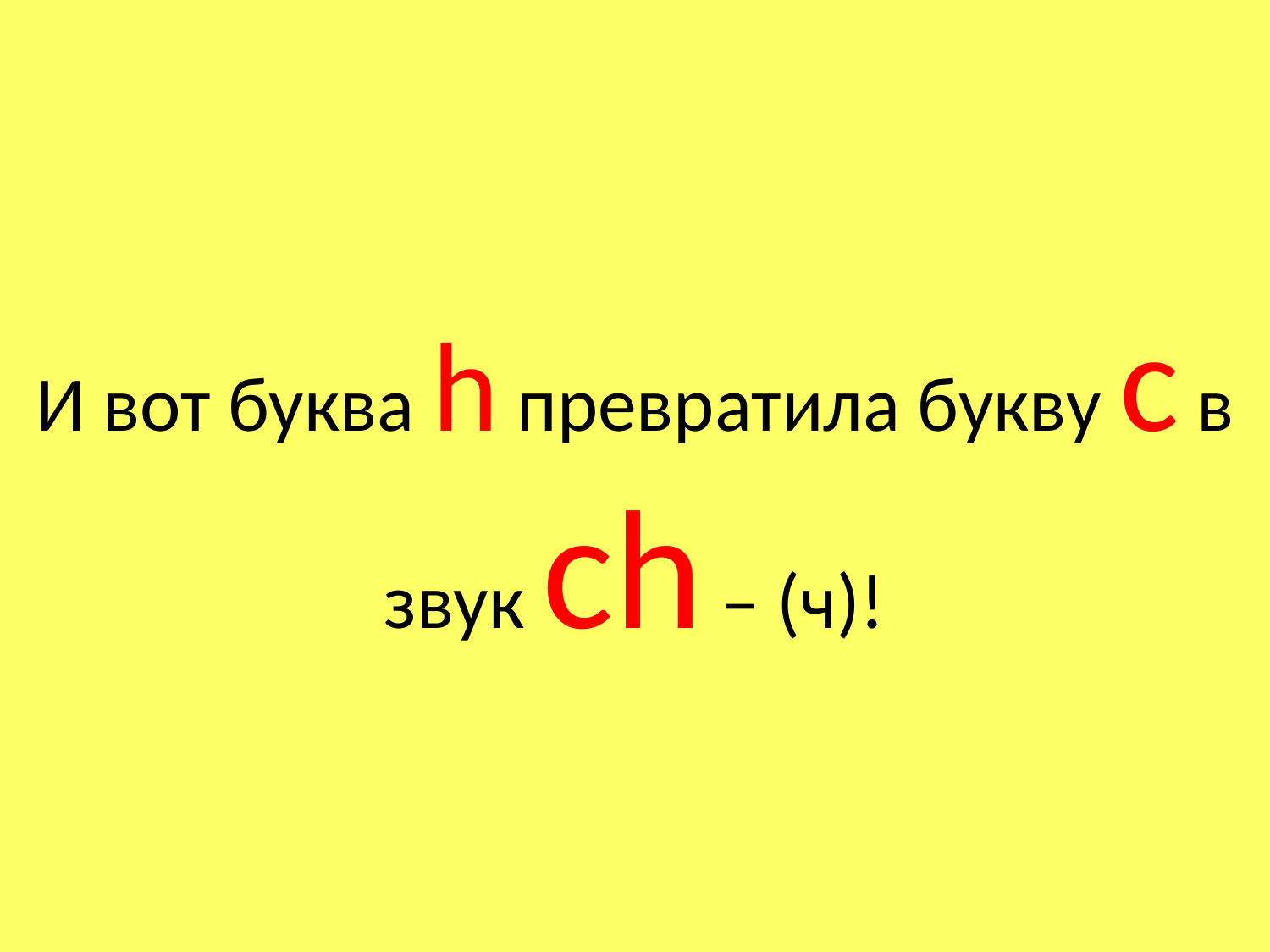

# И вот буква h превратила букву c в звук ch – (ч)!